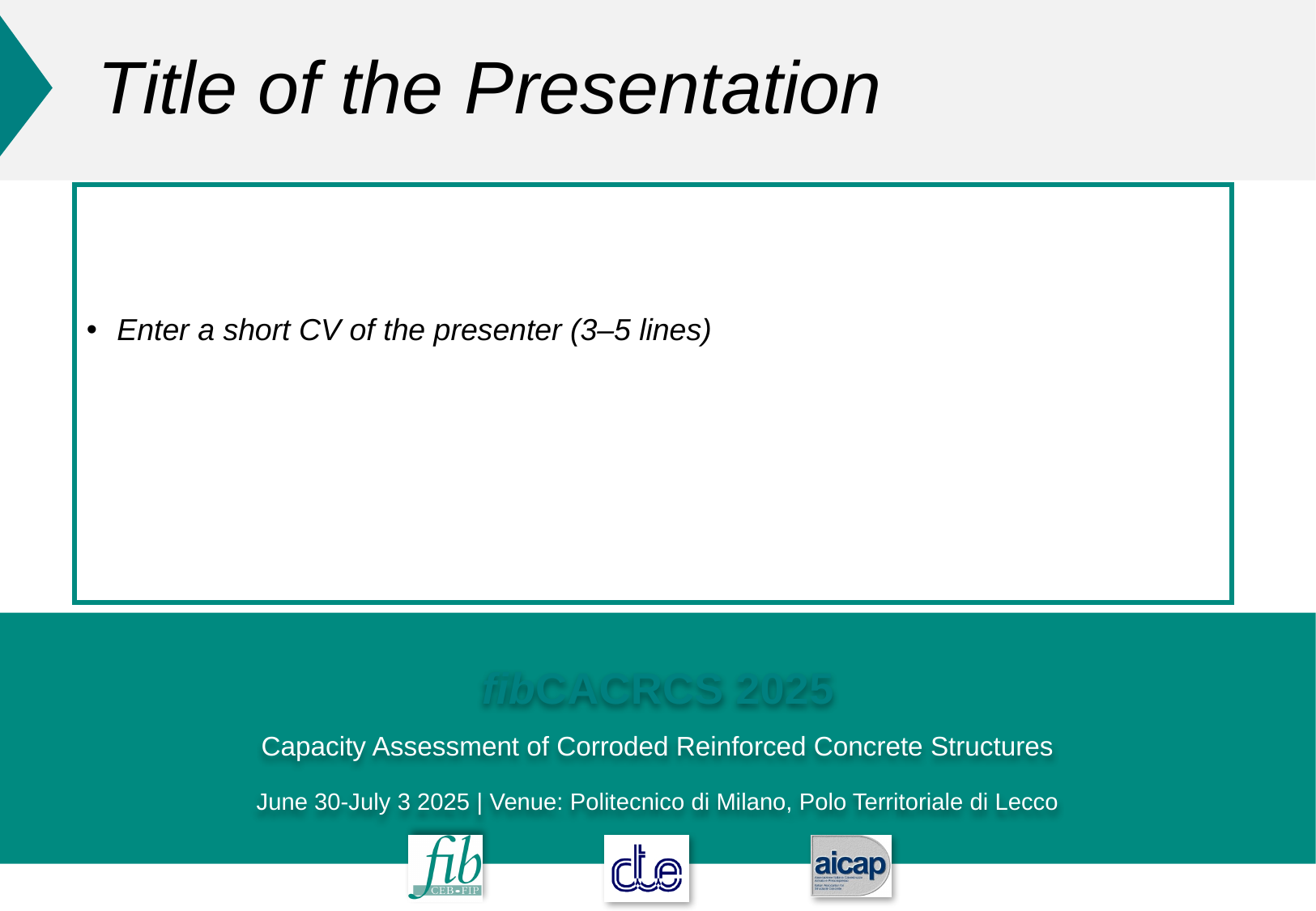

# Title of the Presentation

Enter a short CV of the presenter (3–5 lines)